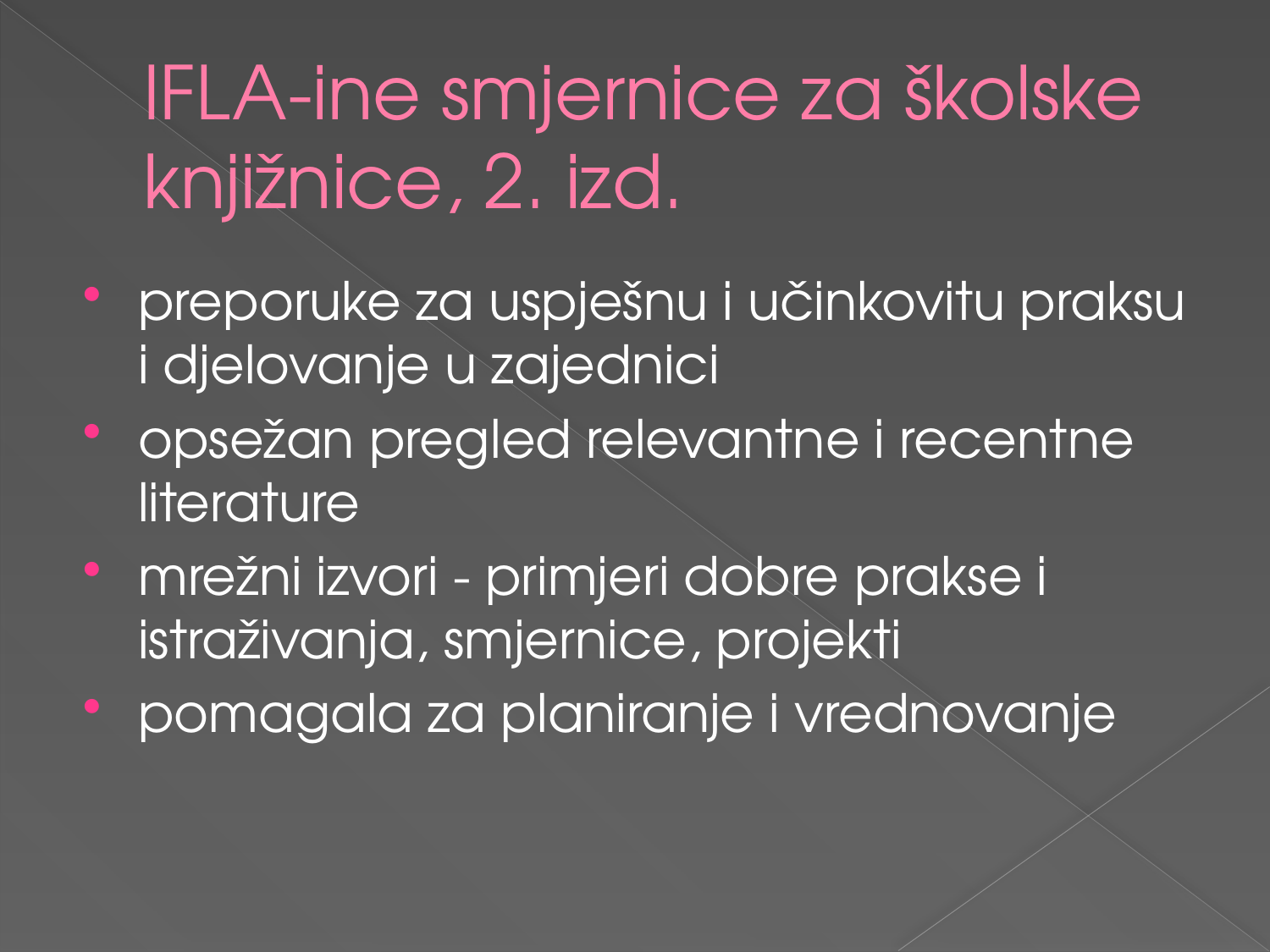

# IFLA-ine smjernice za školske knjižnice, 2. izd.
preporuke za uspješnu i učinkovitu praksu i djelovanje u zajednici
opsežan pregled relevantne i recentne literature
mrežni izvori - primjeri dobre prakse i istraživanja, smjernice, projekti
pomagala za planiranje i vrednovanje